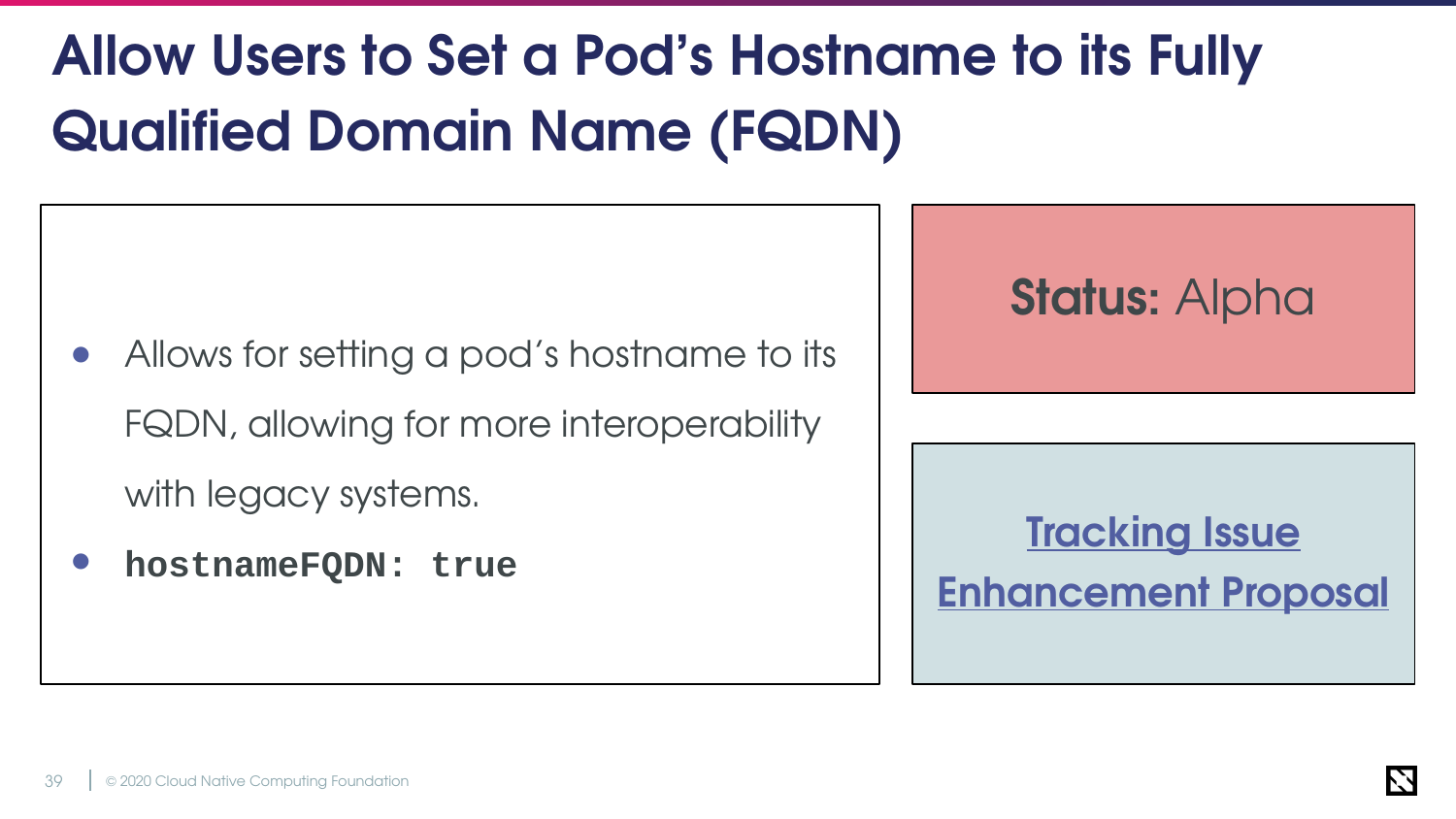

# Allow Users to Set a Pod’s Hostname to its Fully Qualified Domain Name (FQDN)
Allows for setting a pod’s hostname to its FQDN, allowing for more interoperability with legacy systems.
hostnameFQDN: true
Status: Alpha
Tracking Issue
Enhancement Proposal